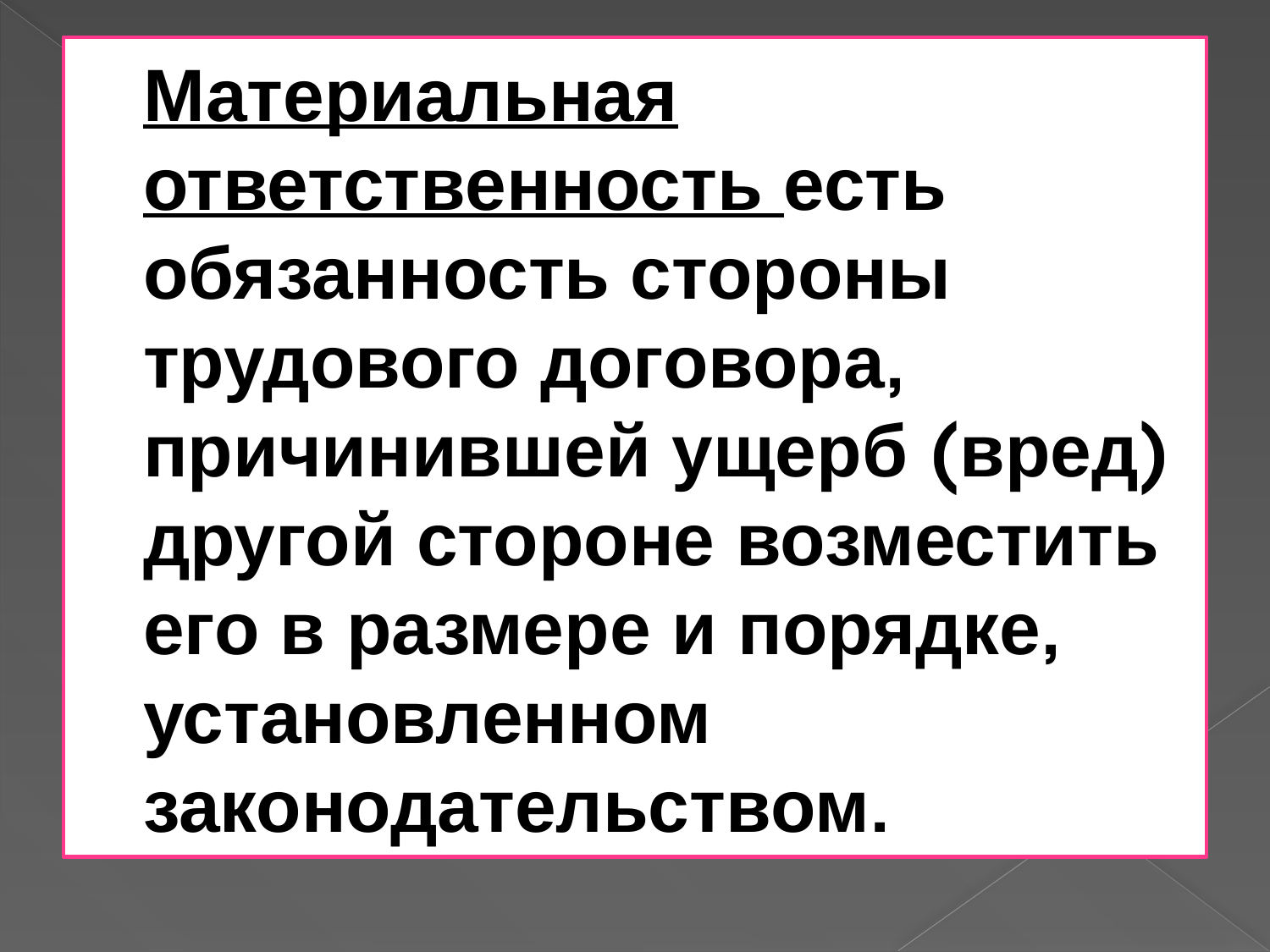

# Материальная ответственность есть обязанность стороны трудового договора, причинившей ущерб (вред) другой стороне возместить его в размере и порядке, установленном законодательством.